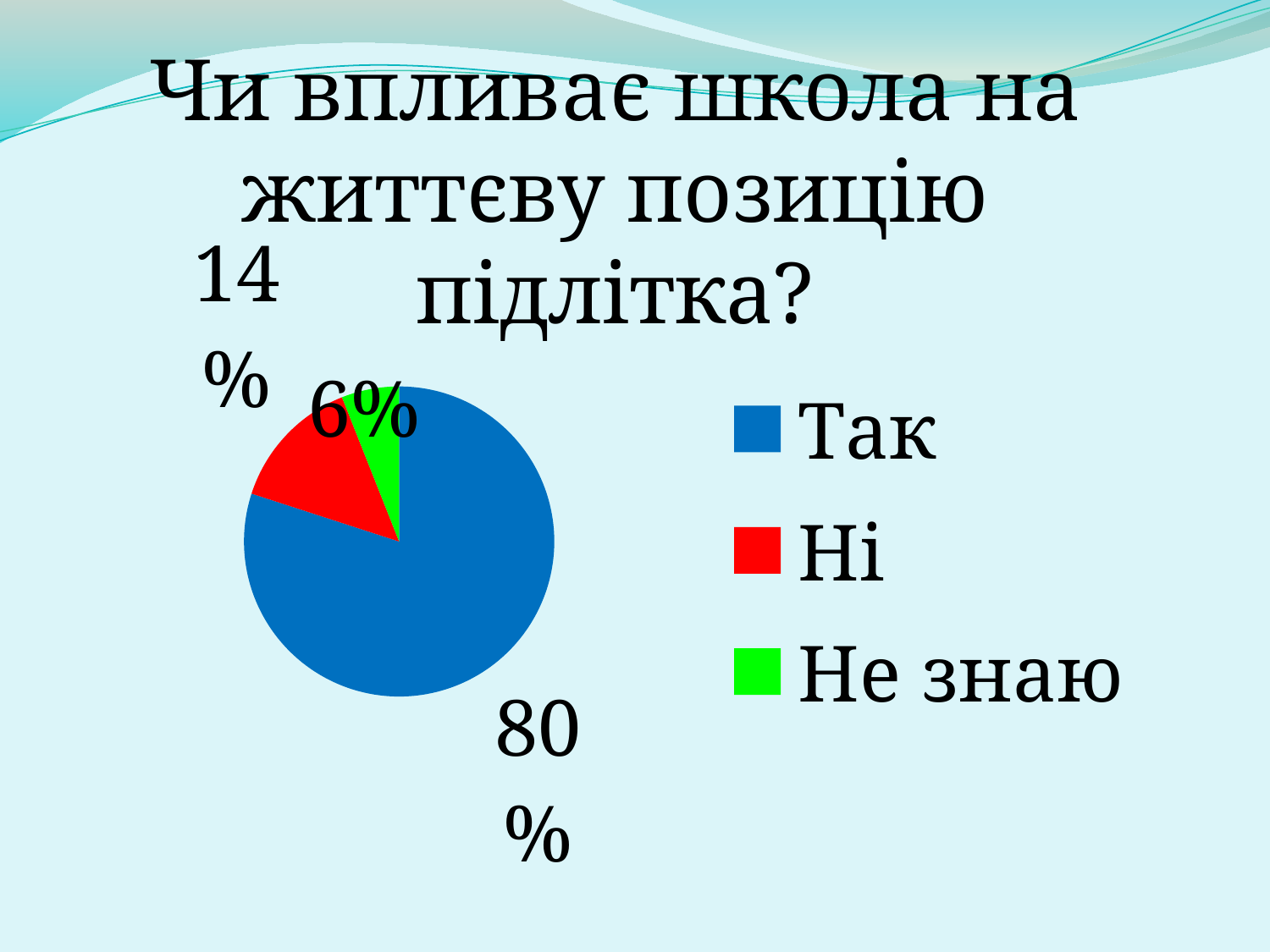

Чи впливає школа на життєву позицію підлітка?

### Chart

| Category | Продажи |
|---|---|
| Так | 80.0 |
| Ні | 14.0 |
| Не знаю | 6.0 |